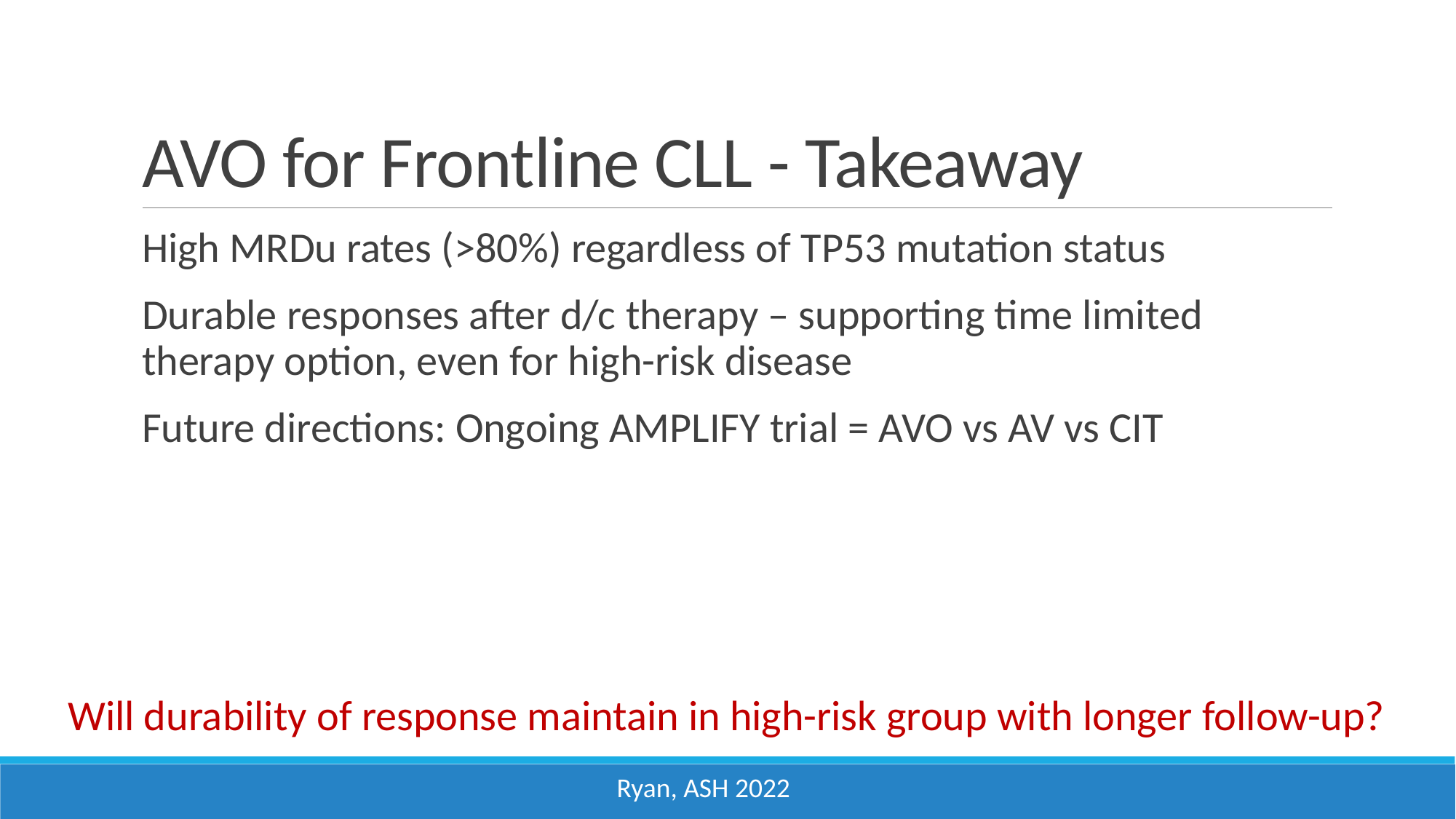

# AVO for Frontline CLL - Takeaway
High MRDu rates (>80%) regardless of TP53 mutation status
Durable responses after d/c therapy – supporting time limited therapy option, even for high-risk disease
Future directions: Ongoing AMPLIFY trial = AVO vs AV vs CIT
Will durability of response maintain in high-risk group with longer follow-up?
Ryan, ASH 2022